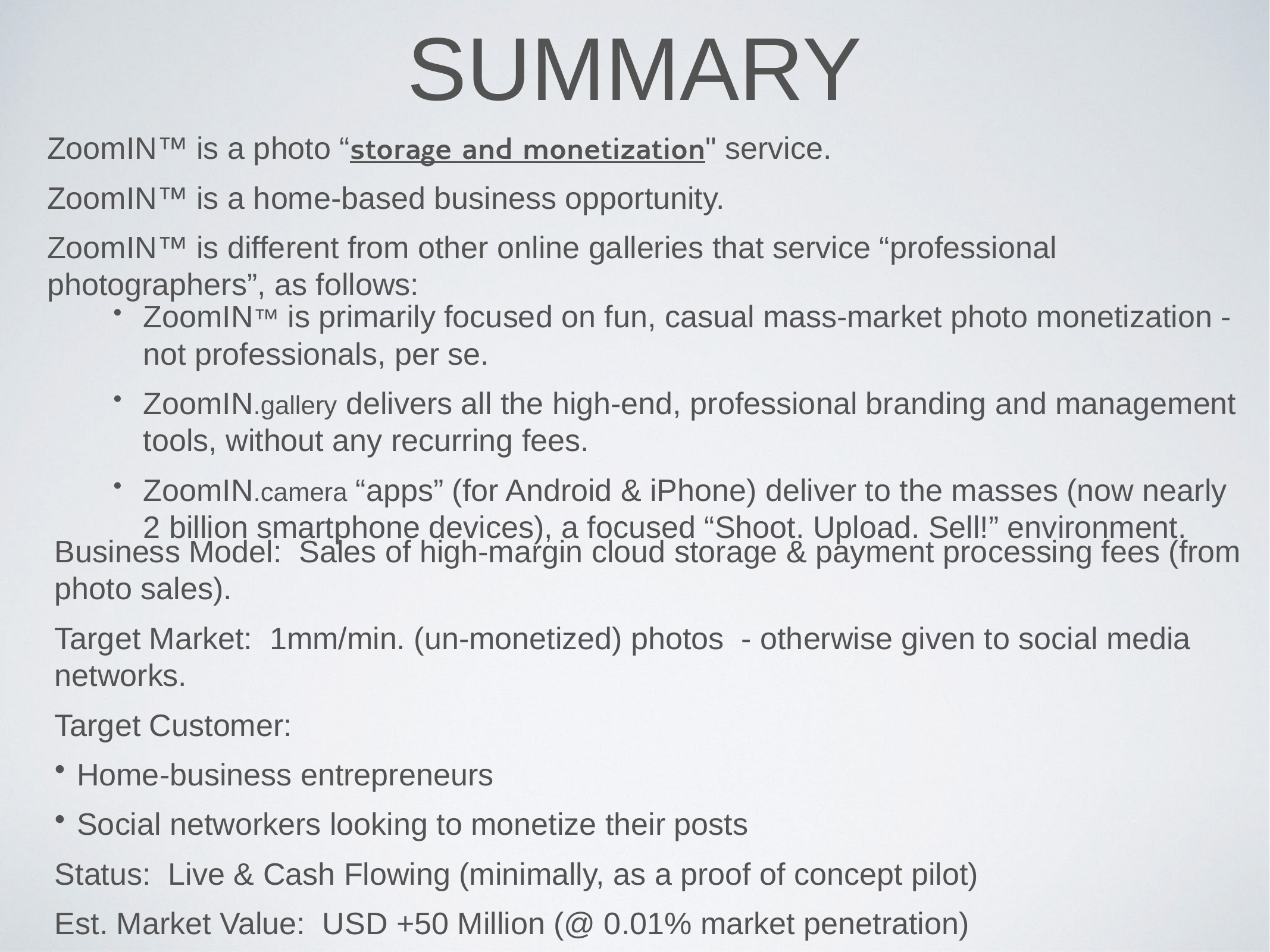

# SUMMARY
ZoomIN™ is a photo “storage and monetization" service.
ZoomIN™ is a home-based business opportunity.
ZoomIN™ is different from other online galleries that service “professional photographers”, as follows:
ZoomIN™ is primarily focused on fun, casual mass-market photo monetization - not professionals, per se.
ZoomIN.gallery delivers all the high-end, professional branding and management tools, without any recurring fees.
ZoomIN.camera “apps” (for Android & iPhone) deliver to the masses (now nearly 2 billion smartphone devices), a focused “Shoot. Upload. Sell!” environment.
Business Model:  Sales of high-margin cloud storage & payment processing fees (from photo sales).
Target Market:  1mm/min. (un-monetized) photos  - otherwise given to social media networks.
Target Customer:
Home-business entrepreneurs
Social networkers looking to monetize their posts
Status:  Live & Cash Flowing (minimally, as a proof of concept pilot)
Est. Market Value:  USD +50 Million (@ 0.01% market penetration)
Est. ROI:  +1000% within 36 months.